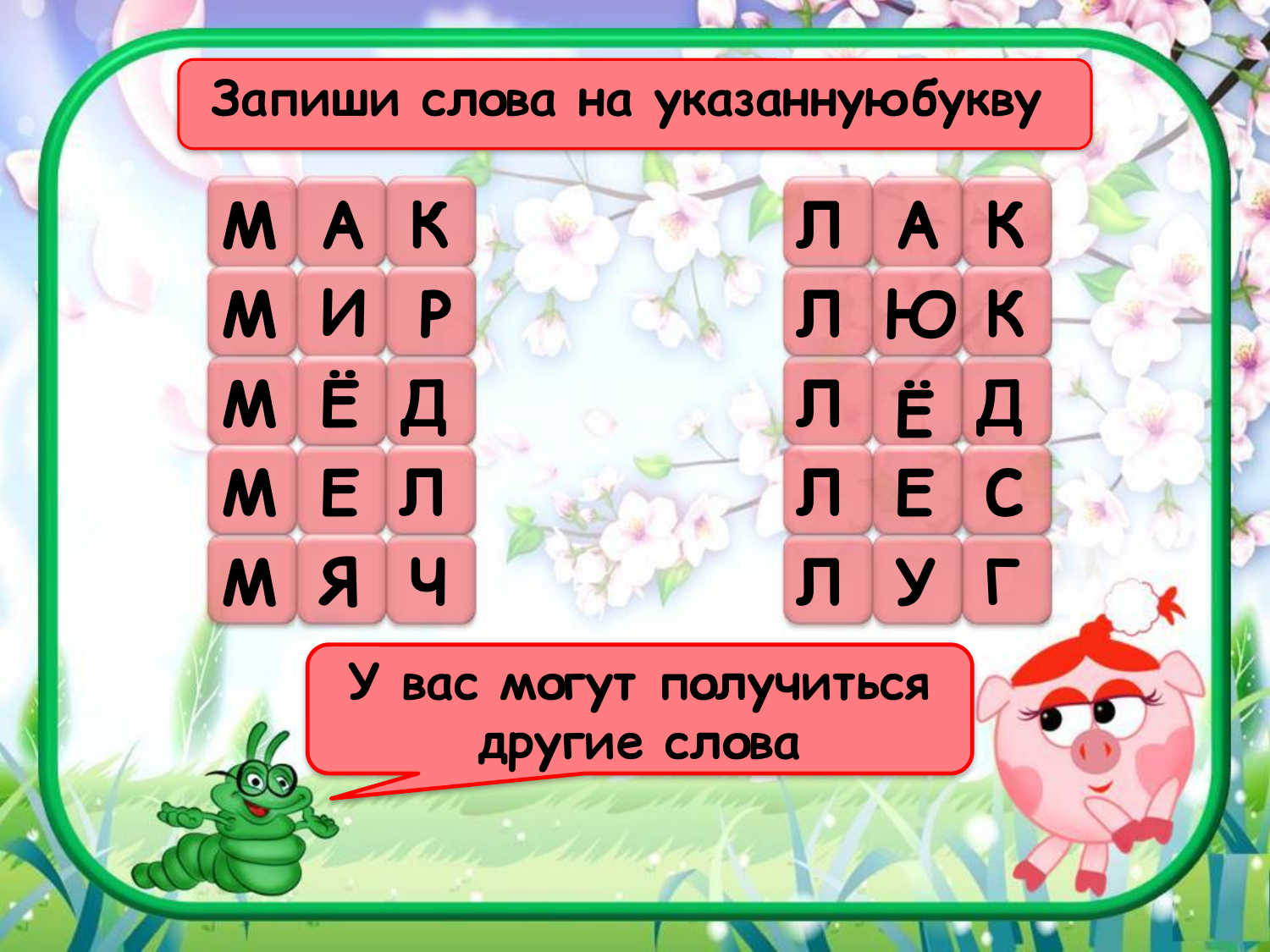

Запиши слова на указанную букву

М
А
К
Л
А
К
М
И
Р
Л
Ю
К
М
Ё
Д
Л
Д
Ё
Е
Л
Е
С
М
Л
Я
Ч
У
Г
М
Л
У вас могут получиться другие слова